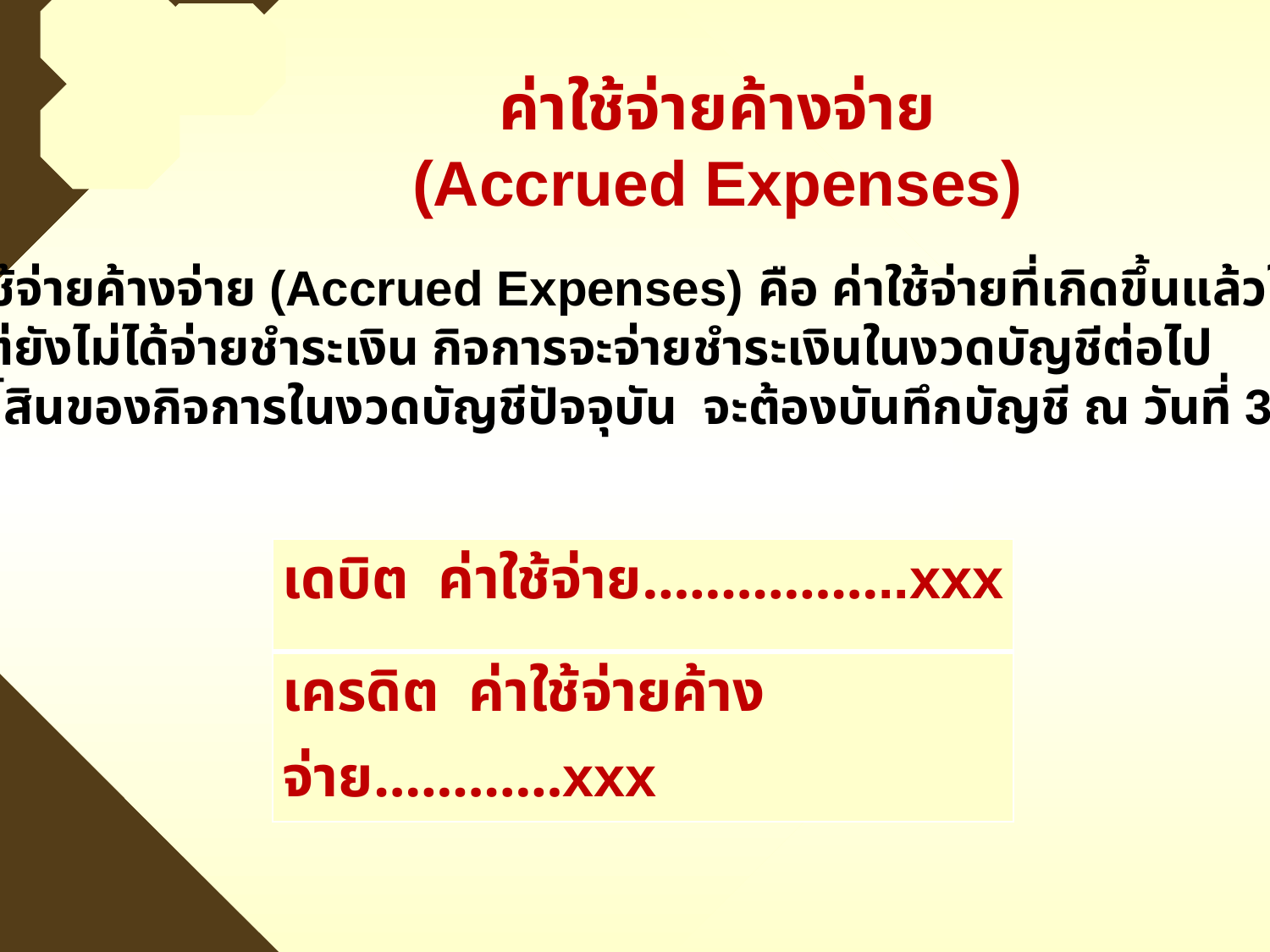

# ค่าใช้จ่ายค้างจ่าย (Accrued Expenses)
		     ค่าใช้จ่ายค้างจ่าย (Accrued Expenses) คือ ค่าใช้จ่ายที่เกิดขึ้นแล้วในงวดบัญชี
ปัจจุบันแต่ยังไม่ได้จ่ายชำระเงิน กิจการจะจ่ายชำระเงินในงวดบัญชีต่อไป
ถือเป็นหนี้สินของกิจการในงวดบัญชีปัจจุบัน  จะต้องบันทึกบัญชี ณ วันที่ 31 ธ.ค. โดย

| เดบิต ค่าใช้จ่าย……………..xxx |
| --- |
| เครดิต ค่าใช้จ่ายค้างจ่าย…………xxx |